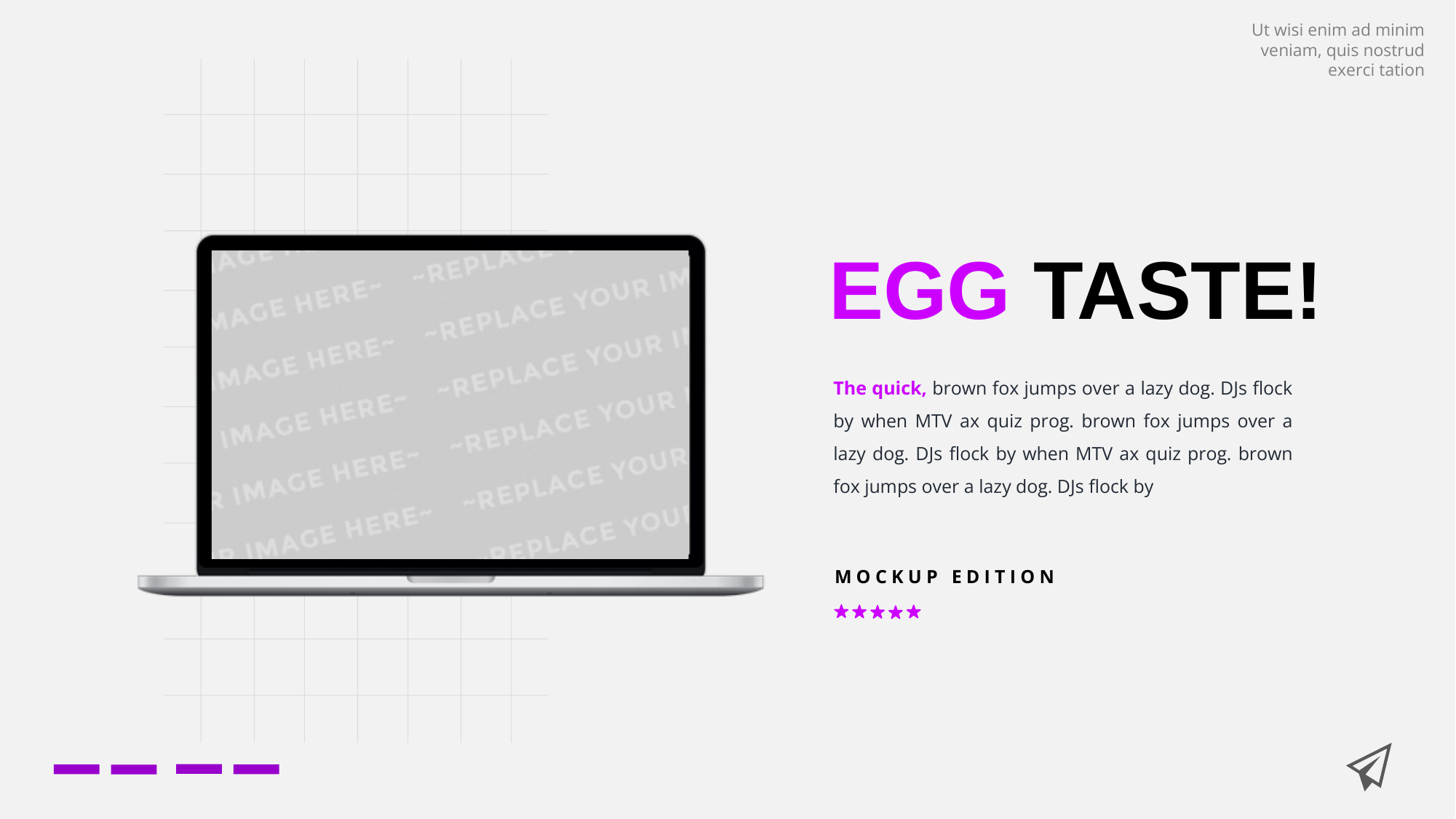

Ut wisi enim ad minim veniam, quis nostrud exerci tation
EGG TASTE!
The quick, brown fox jumps over a lazy dog. DJs flock by when MTV ax quiz prog. brown fox jumps over a lazy dog. DJs flock by when MTV ax quiz prog. brown fox jumps over a lazy dog. DJs flock by
MOCKUP EDITION